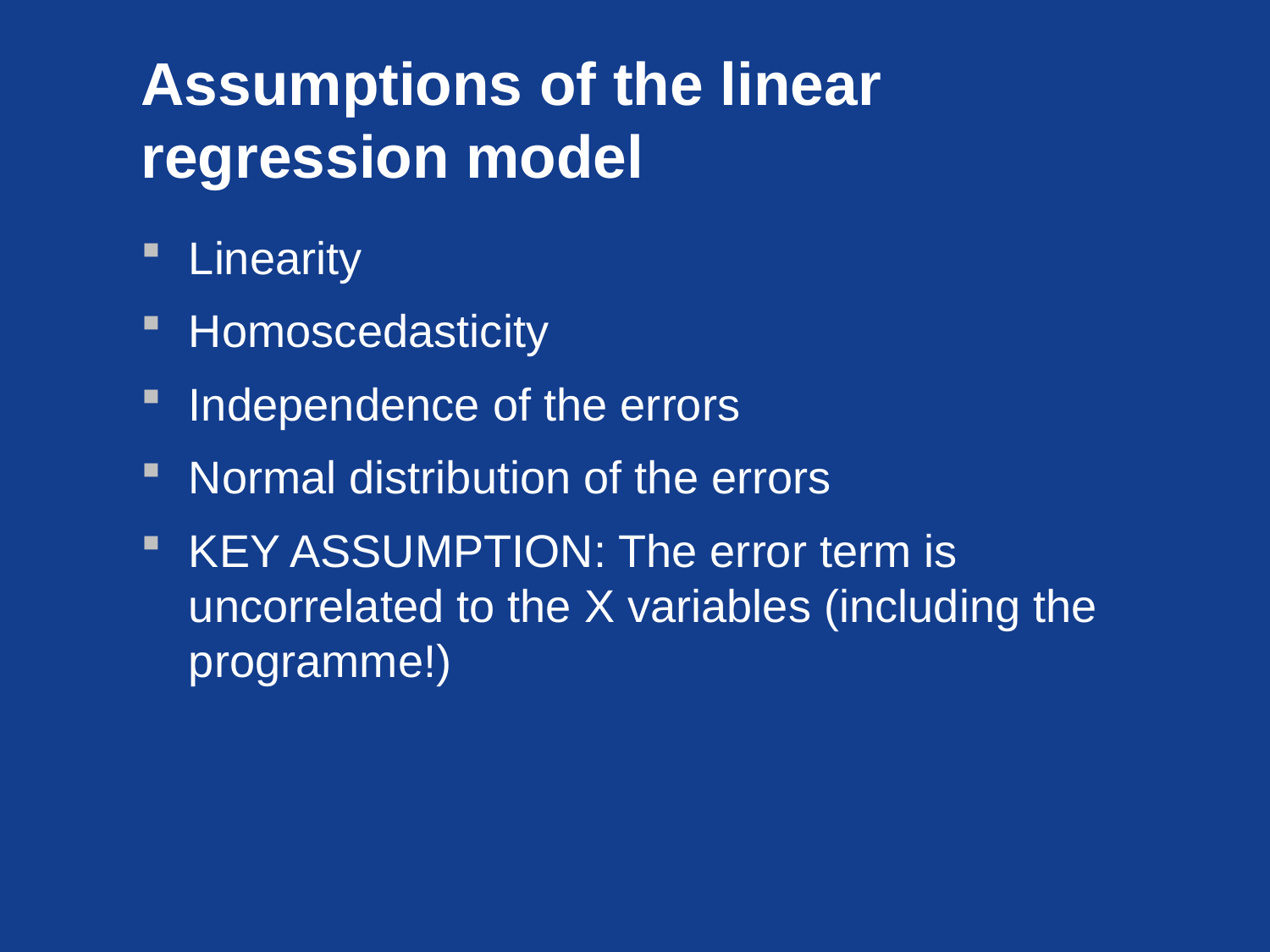

# Assumptions of the linear regression model
Linearity
Homoscedasticity
Independence of the errors
Normal distribution of the errors
KEY ASSUMPTION: The error term is uncorrelated to the X variables (including the programme!)